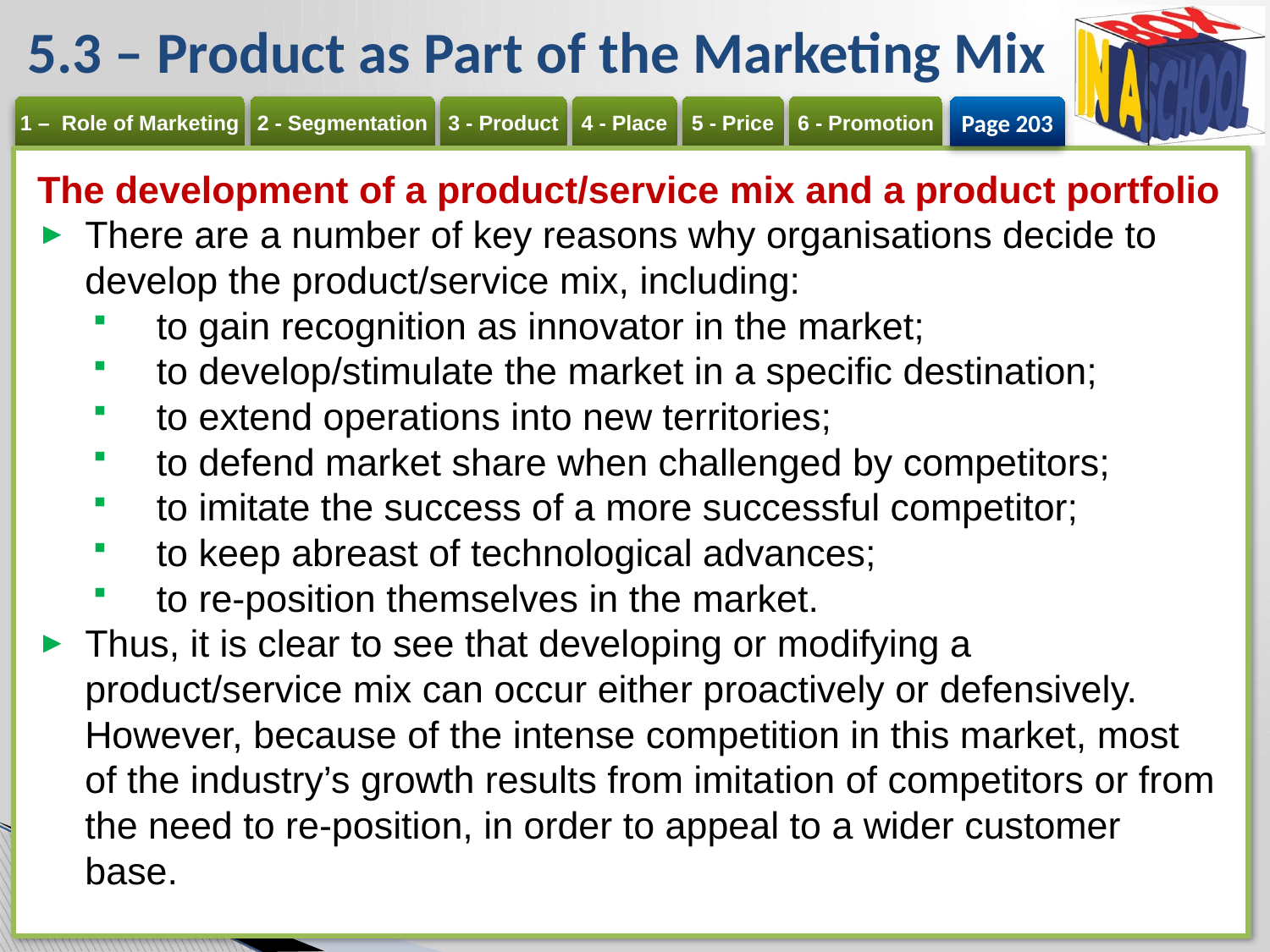

# 5.3 – Product as Part of the Marketing Mix
Page 203
The development of a product/service mix and a product portfolio
There are a number of key reasons why organisations decide to develop the product/service mix, including:
to gain recognition as innovator in the market;
to develop/stimulate the market in a specific destination;
to extend operations into new territories;
to defend market share when challenged by competitors;
to imitate the success of a more successful competitor;
to keep abreast of technological advances;
to re-position themselves in the market.
Thus, it is clear to see that developing or modifying a product/service mix can occur either proactively or defensively. However, because of the intense competition in this market, most of the industry’s growth results from imitation of competitors or from the need to re-position, in order to appeal to a wider customer base.